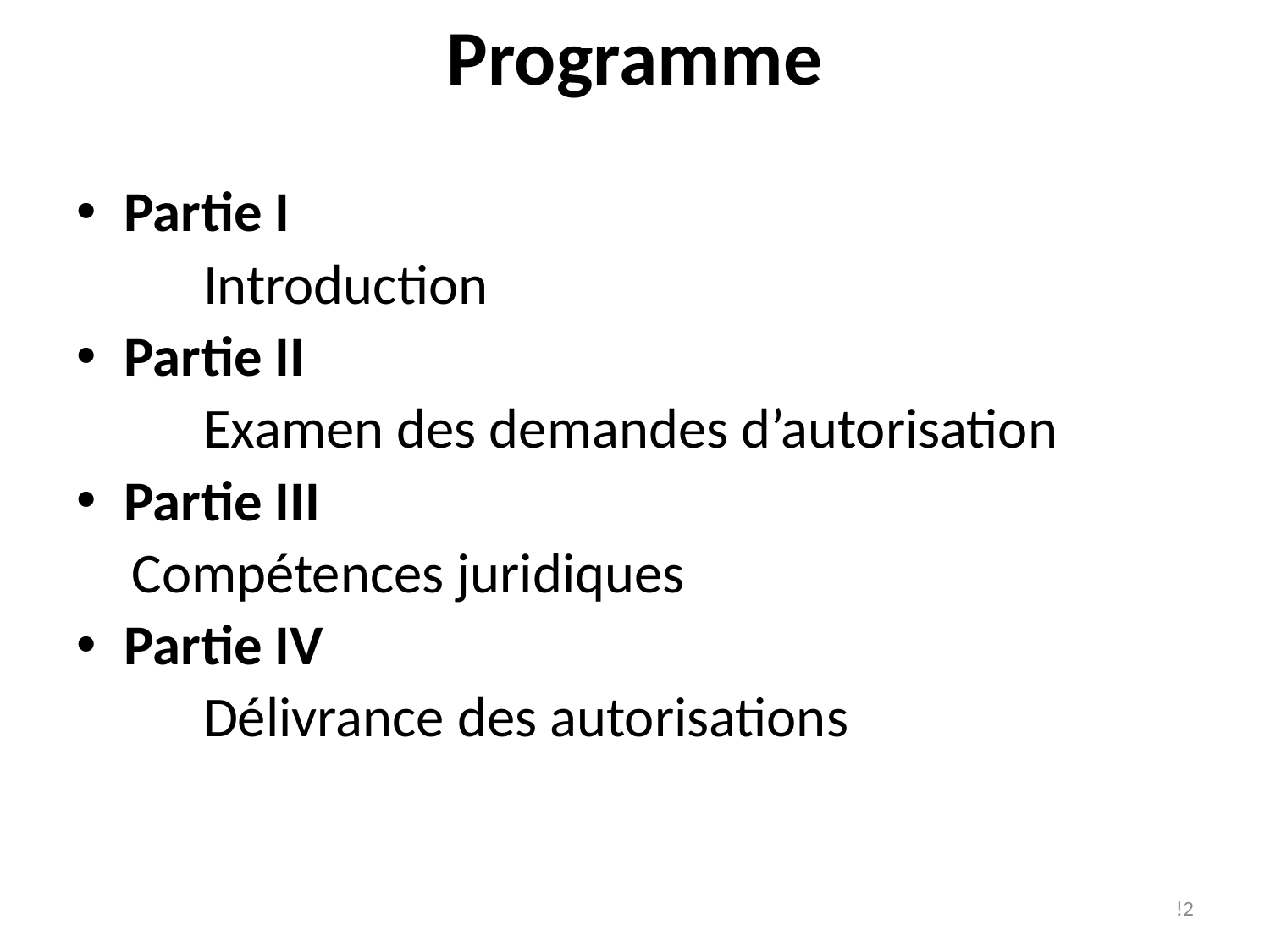

# Programme
Partie I
	Introduction
Partie II
	Examen des demandes d’autorisation
Partie III
Compétences juridiques
Partie IV
	Délivrance des autorisations
!2